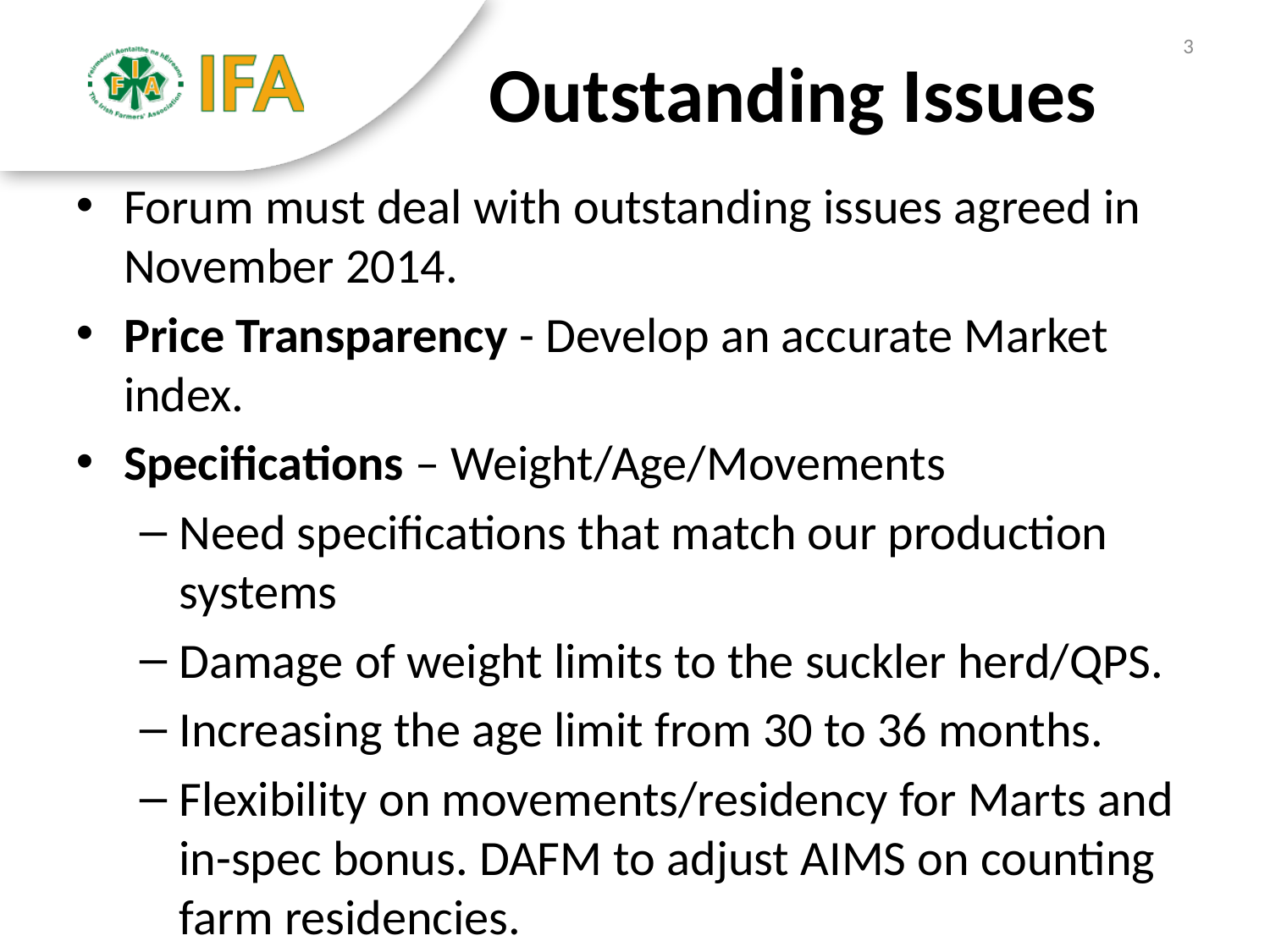

3
# Outstanding Issues
Forum must deal with outstanding issues agreed in November 2014.
Price Transparency - Develop an accurate Market index.
Specifications – Weight/Age/Movements
Need specifications that match our production systems
Damage of weight limits to the suckler herd/QPS.
Increasing the age limit from 30 to 36 months.
Flexibility on movements/residency for Marts and in-spec bonus. DAFM to adjust AIMS on counting farm residencies.